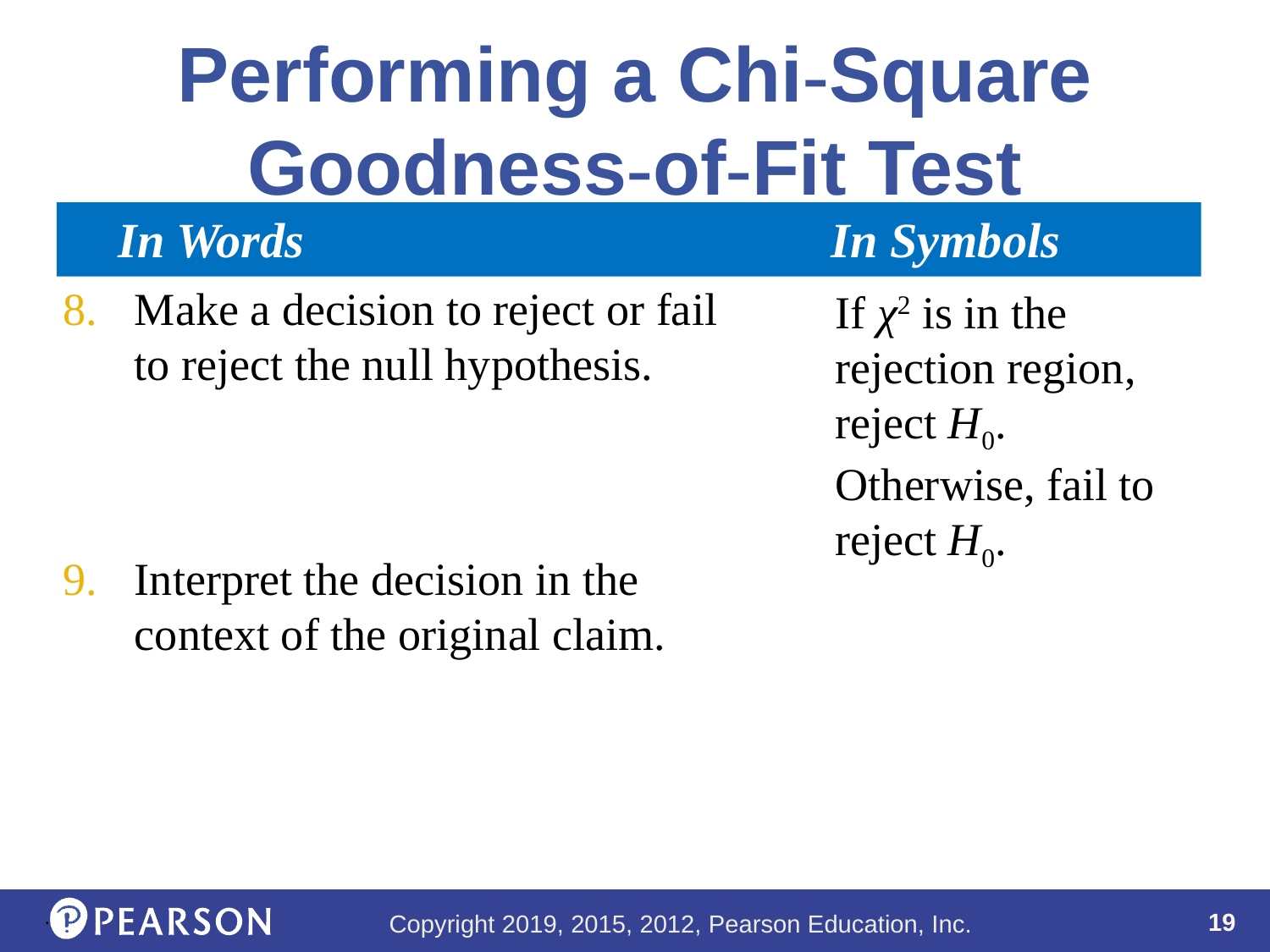

# Performing a Chi-Square Goodness-of-Fit Test
    In Words					In Symbols
Make a decision to reject or fail to reject the null hypothesis.

Interpret the decision in the context of the original claim.
If χ2 is in the rejection region, reject H0.  Otherwise, fail to reject H0.
.